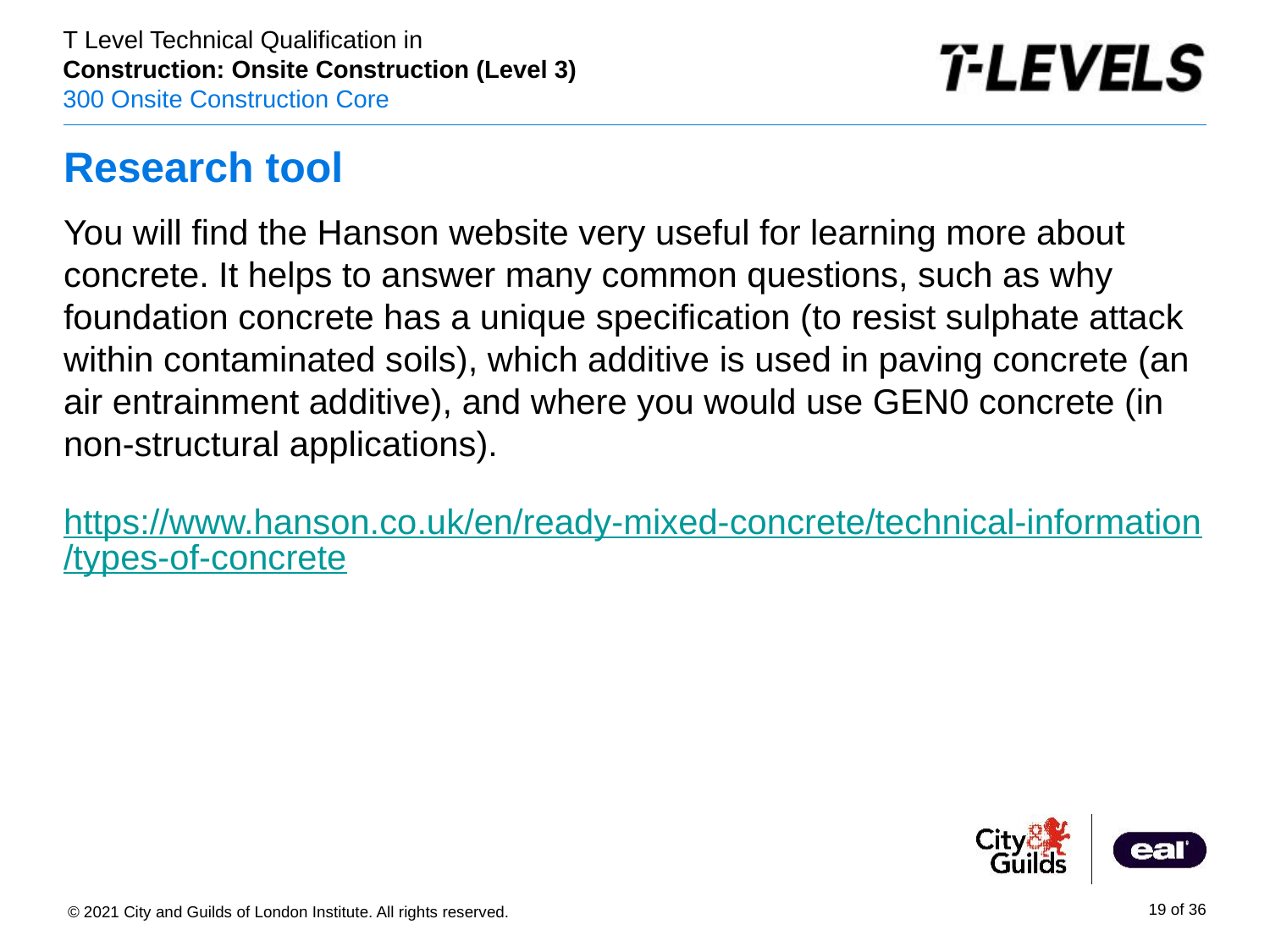

# Research tool
You will find the Hanson website very useful for learning more about concrete. It helps to answer many common questions, such as why foundation concrete has a unique specification (to resist sulphate attack within contaminated soils), which additive is used in paving concrete (an air entrainment additive), and where you would use GEN0 concrete (in non-structural applications).
https://www.hanson.co.uk/en/ready-mixed-concrete/technical-information/types-of-concrete